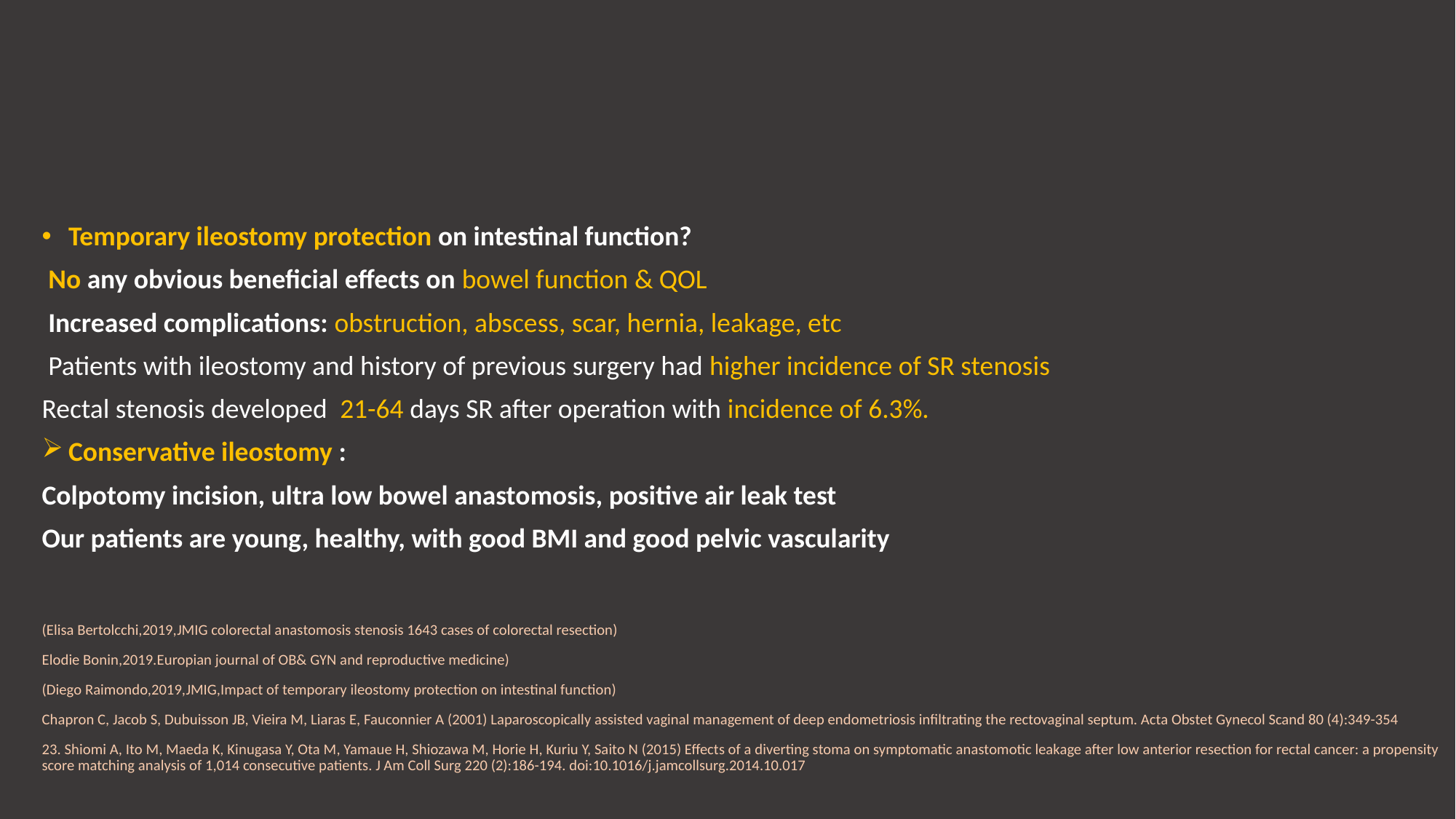

Temporary ileostomy protection on intestinal function?
 No any obvious beneficial effects on bowel function & QOL
 Increased complications: obstruction, abscess, scar, hernia, leakage, etc
 Patients with ileostomy and history of previous surgery had higher incidence of SR stenosis
Rectal stenosis developed  21-64 days SR after operation with incidence of 6.3%.
Conservative ileostomy :
Colpotomy incision, ultra low bowel anastomosis, positive air leak test
Our patients are young, healthy, with good BMI and good pelvic vascularity

(Elisa Bertolcchi,2019,JMIG colorectal anastomosis stenosis 1643 cases of colorectal resection)
Elodie Bonin,2019.Europian journal of OB& GYN and reproductive medicine)
(Diego Raimondo,2019,JMIG,Impact of temporary ileostomy protection on intestinal function)
Chapron C, Jacob S, Dubuisson JB, Vieira M, Liaras E, Fauconnier A (2001) Laparoscopically assisted vaginal management of deep endometriosis infiltrating the rectovaginal septum. Acta Obstet Gynecol Scand 80 (4):349-354
23. Shiomi A, Ito M, Maeda K, Kinugasa Y, Ota M, Yamaue H, Shiozawa M, Horie H, Kuriu Y, Saito N (2015) Effects of a diverting stoma on symptomatic anastomotic leakage after low anterior resection for rectal cancer: a propensity score matching analysis of 1,014 consecutive patients. J Am Coll Surg 220 (2):186-194. doi:10.1016/j.jamcollsurg.2014.10.017